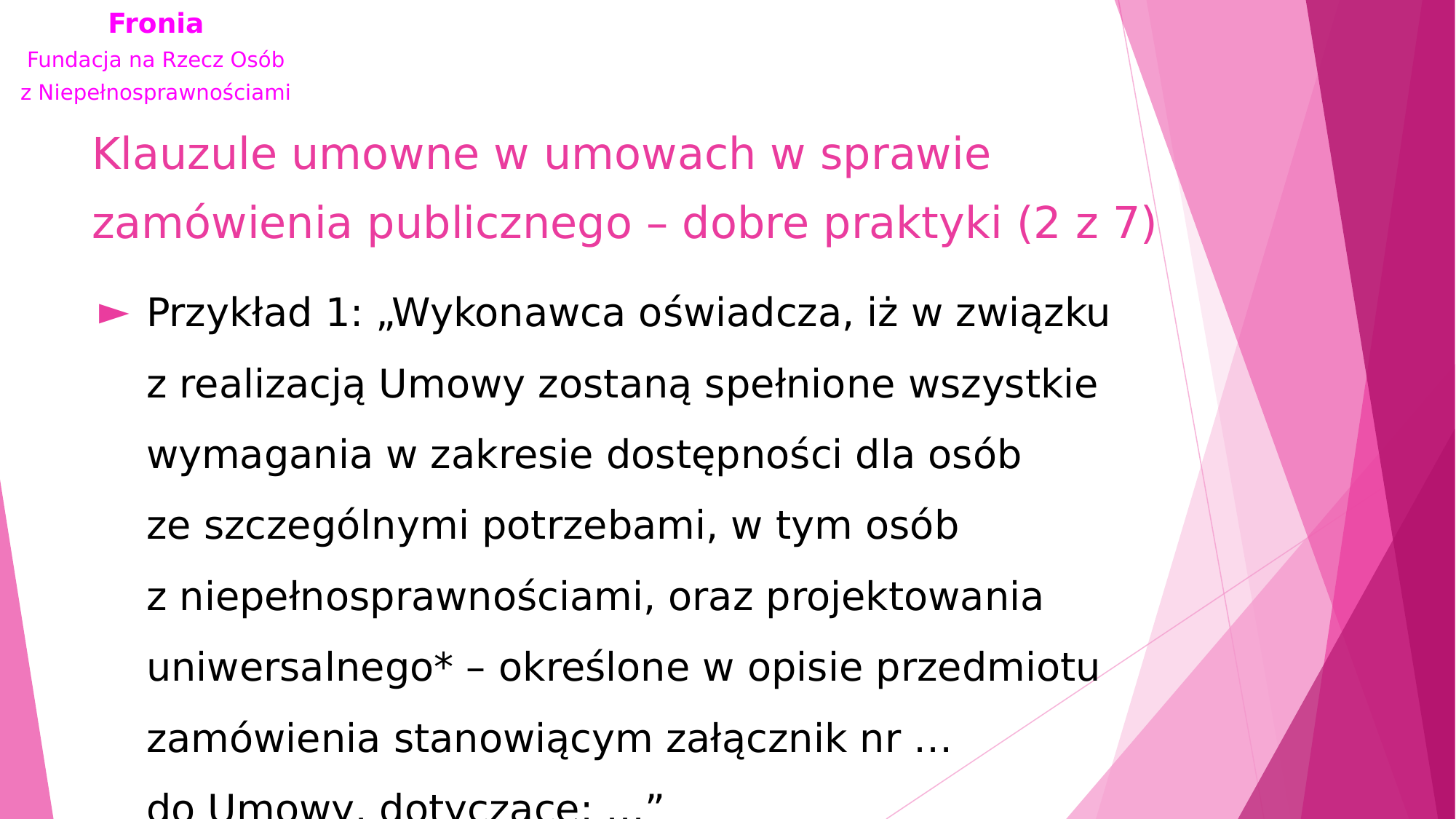

# Klauzule umowne w umowach w sprawie zamówienia publicznego – dobre praktyki (2 z 7)
Przykład 1: „Wykonawca oświadcza, iż w związku z realizacją Umowy zostaną spełnione wszystkie wymagania w zakresie dostępności dla osób ze szczególnymi potrzebami, w tym osób z niepełnosprawnościami, oraz projektowania uniwersalnego* – określone w opisie przedmiotu zamówienia stanowiącym załącznik nr … do Umowy, dotyczące: …”